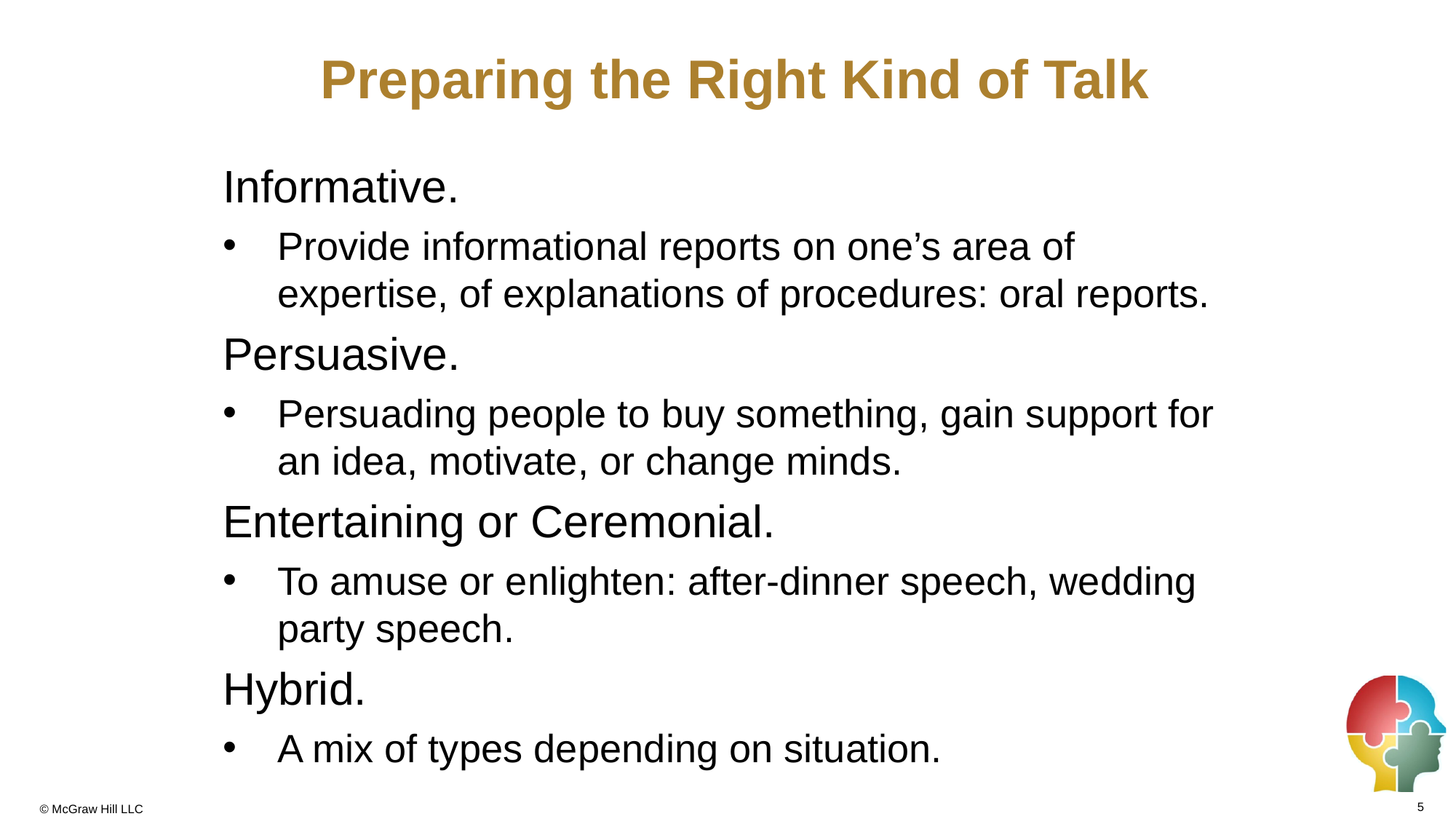

# Preparing the Right Kind of Talk
Informative.
Provide informational reports on one’s area of expertise, of explanations of procedures: oral reports.
Persuasive.
Persuading people to buy something, gain support for an idea, motivate, or change minds.
Entertaining or Ceremonial.
To amuse or enlighten: after-dinner speech, wedding party speech.
Hybrid.
A mix of types depending on situation.
5